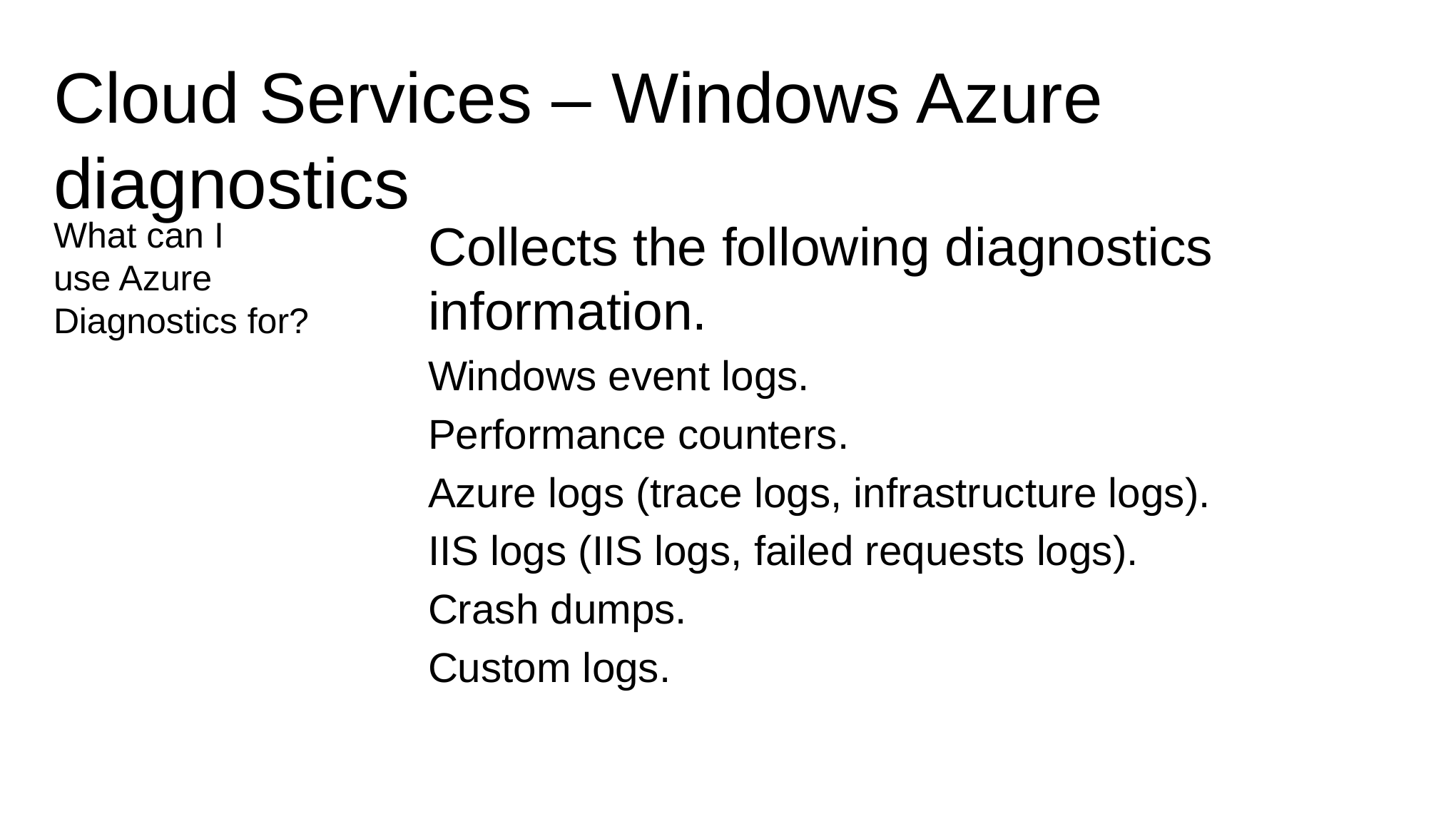

# Cloud Services – Windows Azure diagnostics
What can I
use Azure Diagnostics for?
Collects the following diagnostics information.
Windows event logs.
Performance counters.
Azure logs (trace logs, infrastructure logs).
IIS logs (IIS logs, failed requests logs).
Crash dumps.
Custom logs.